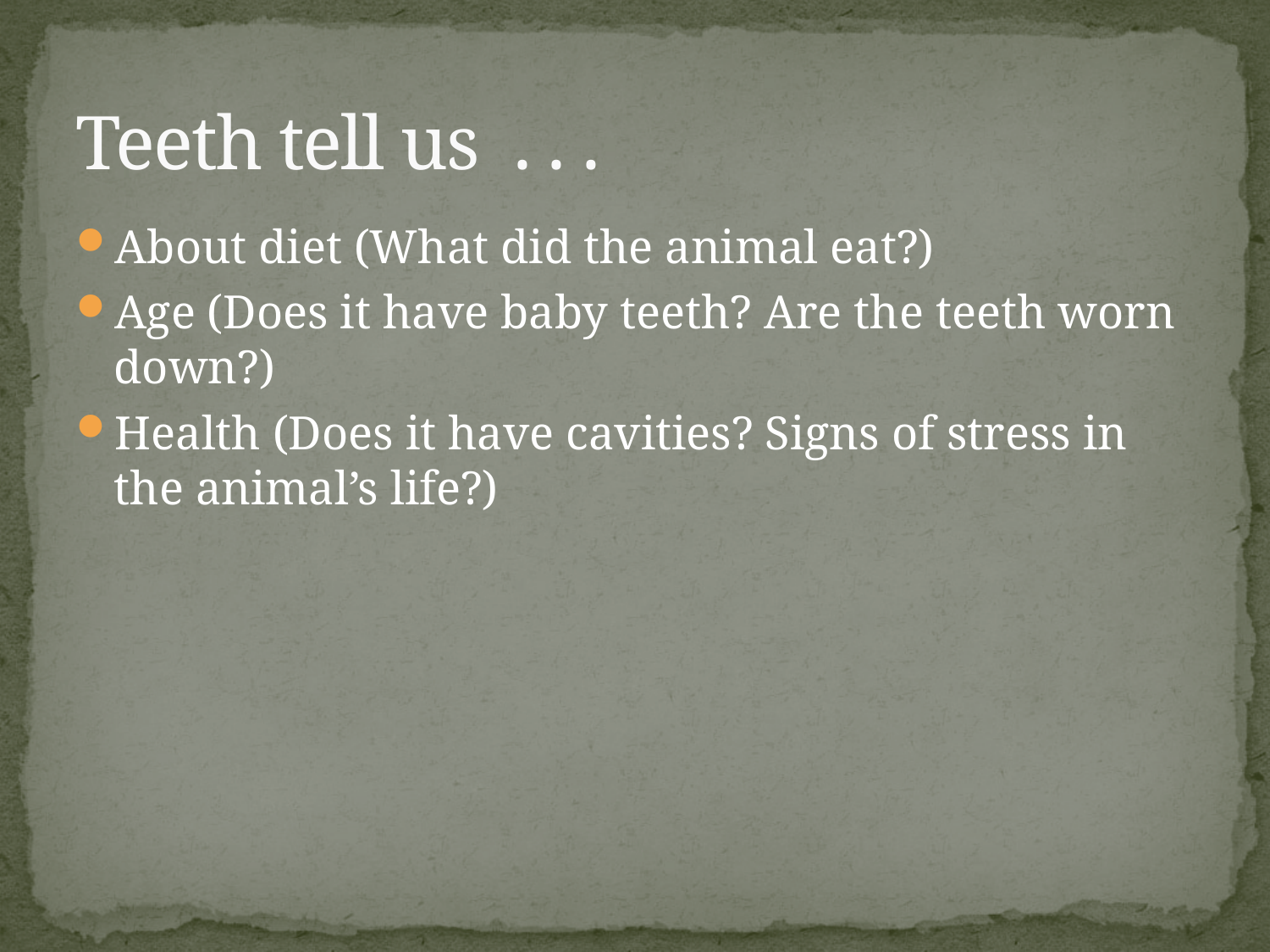

# Teeth tell us  . . .
About diet (What did the animal eat?)
Age (Does it have baby teeth? Are the teeth worn down?)
Health (Does it have cavities? Signs of stress in the animal’s life?)